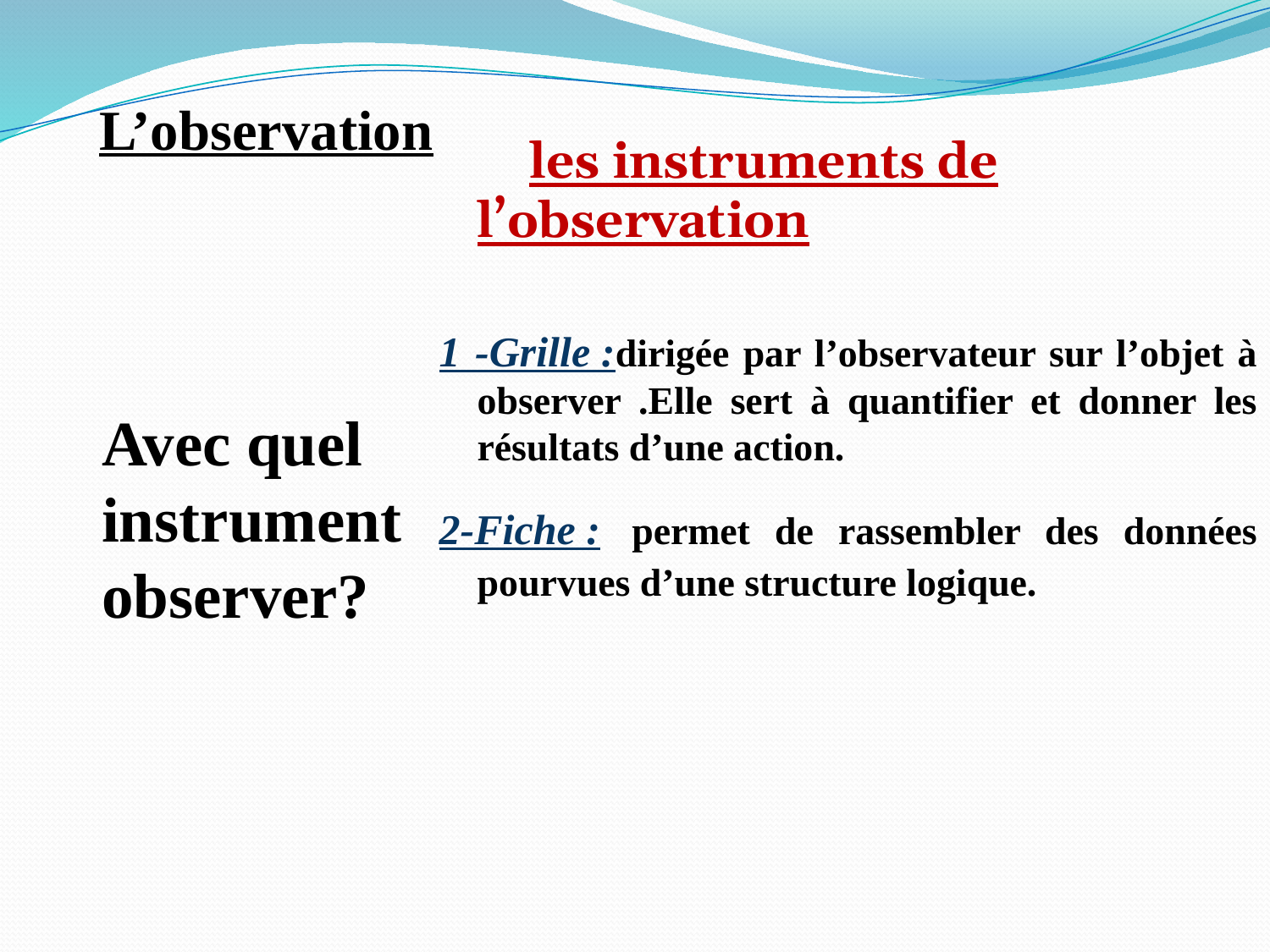

# L’observation
       les instruments de l’observation

1 -Grille :dirigée par l’observateur sur l’objet à observer .Elle sert à quantifier et donner les résultats d’une action.
2-Fiche : permet de rassembler des données pourvues d’une structure logique.

Avec quel instrument observer?